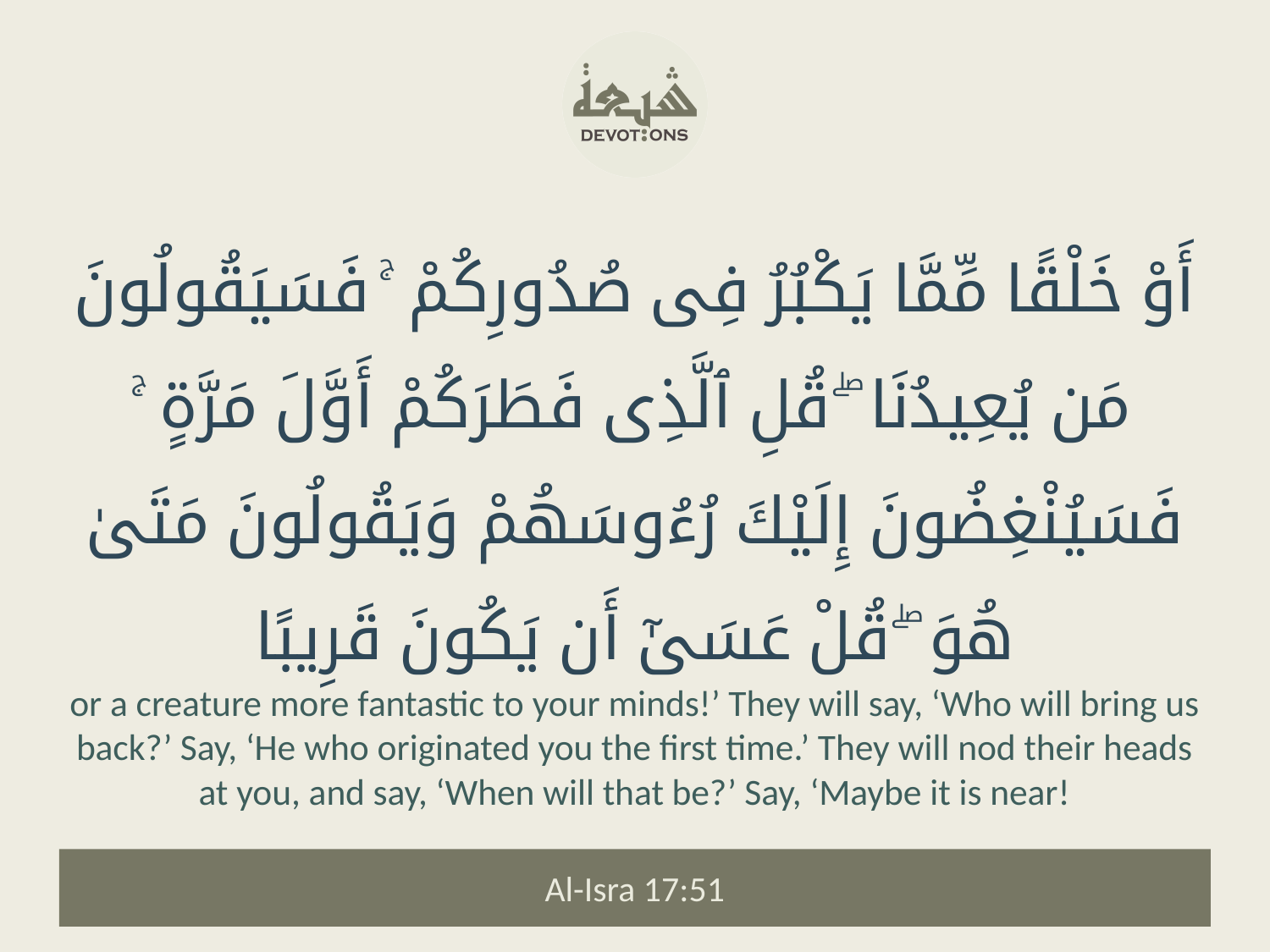

أَوْ خَلْقًا مِّمَّا يَكْبُرُ فِى صُدُورِكُمْ ۚ فَسَيَقُولُونَ مَن يُعِيدُنَا ۖ قُلِ ٱلَّذِى فَطَرَكُمْ أَوَّلَ مَرَّةٍ ۚ فَسَيُنْغِضُونَ إِلَيْكَ رُءُوسَهُمْ وَيَقُولُونَ مَتَىٰ هُوَ ۖ قُلْ عَسَىٰٓ أَن يَكُونَ قَرِيبًا
or a creature more fantastic to your minds!’ They will say, ‘Who will bring us back?’ Say, ‘He who originated you the first time.’ They will nod their heads at you, and say, ‘When will that be?’ Say, ‘Maybe it is near!
Al-Isra 17:51